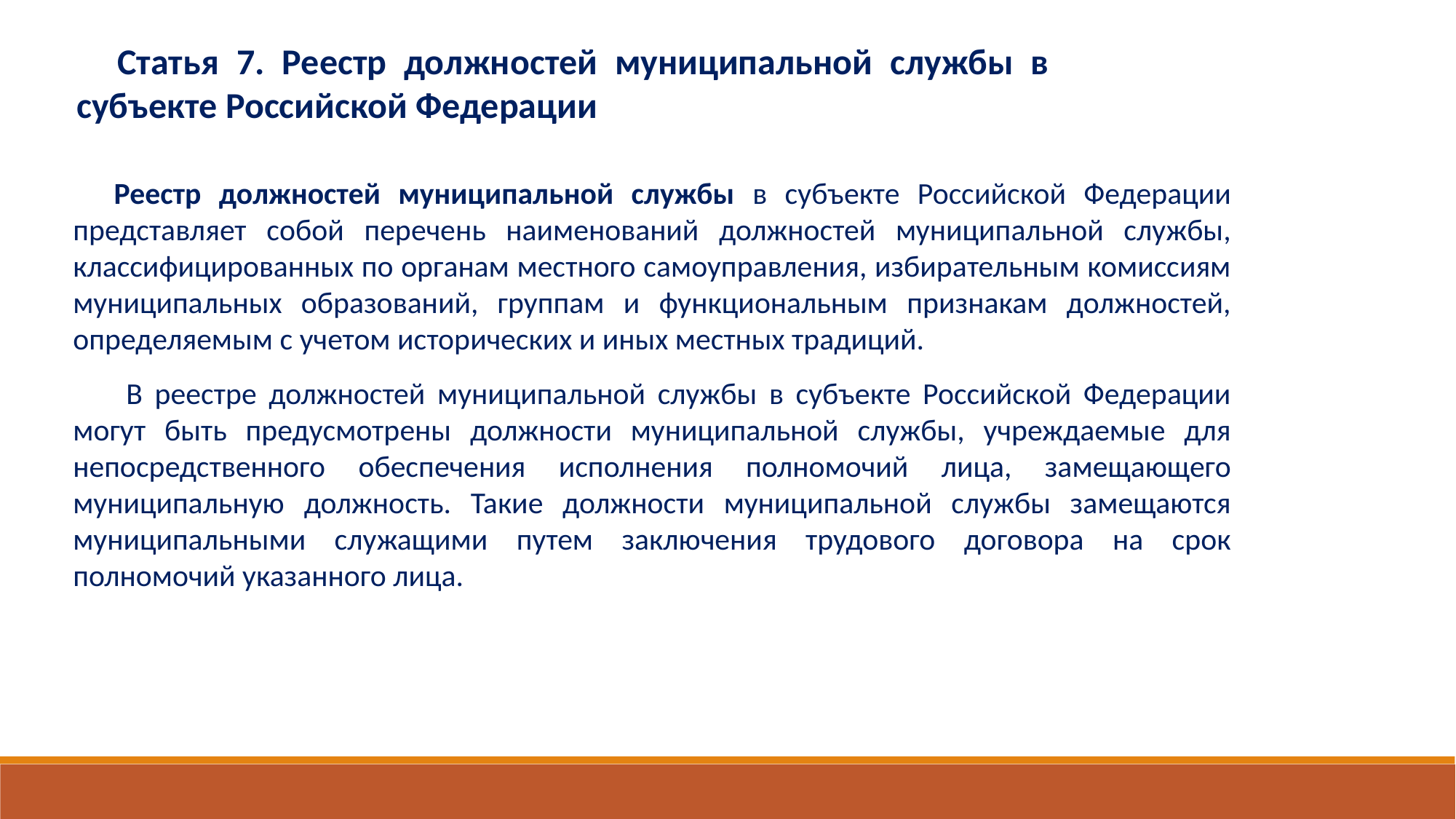

Статья 7. Реестр должностей муниципальной службы в субъекте Российской Федерации
Реестр должностей муниципальной службы в субъекте Российской Федерации представляет собой перечень наименований должностей муниципальной службы, классифицированных по органам местного самоуправления, избирательным комиссиям муниципальных образований, группам и функциональным признакам должностей, определяемым с учетом исторических и иных местных традиций.
 В реестре должностей муниципальной службы в субъекте Российской Федерации могут быть предусмотрены должности муниципальной службы, учреждаемые для непосредственного обеспечения исполнения полномочий лица, замещающего муниципальную должность. Такие должности муниципальной службы замещаются муниципальными служащими путем заключения трудового договора на срок полномочий указанного лица.